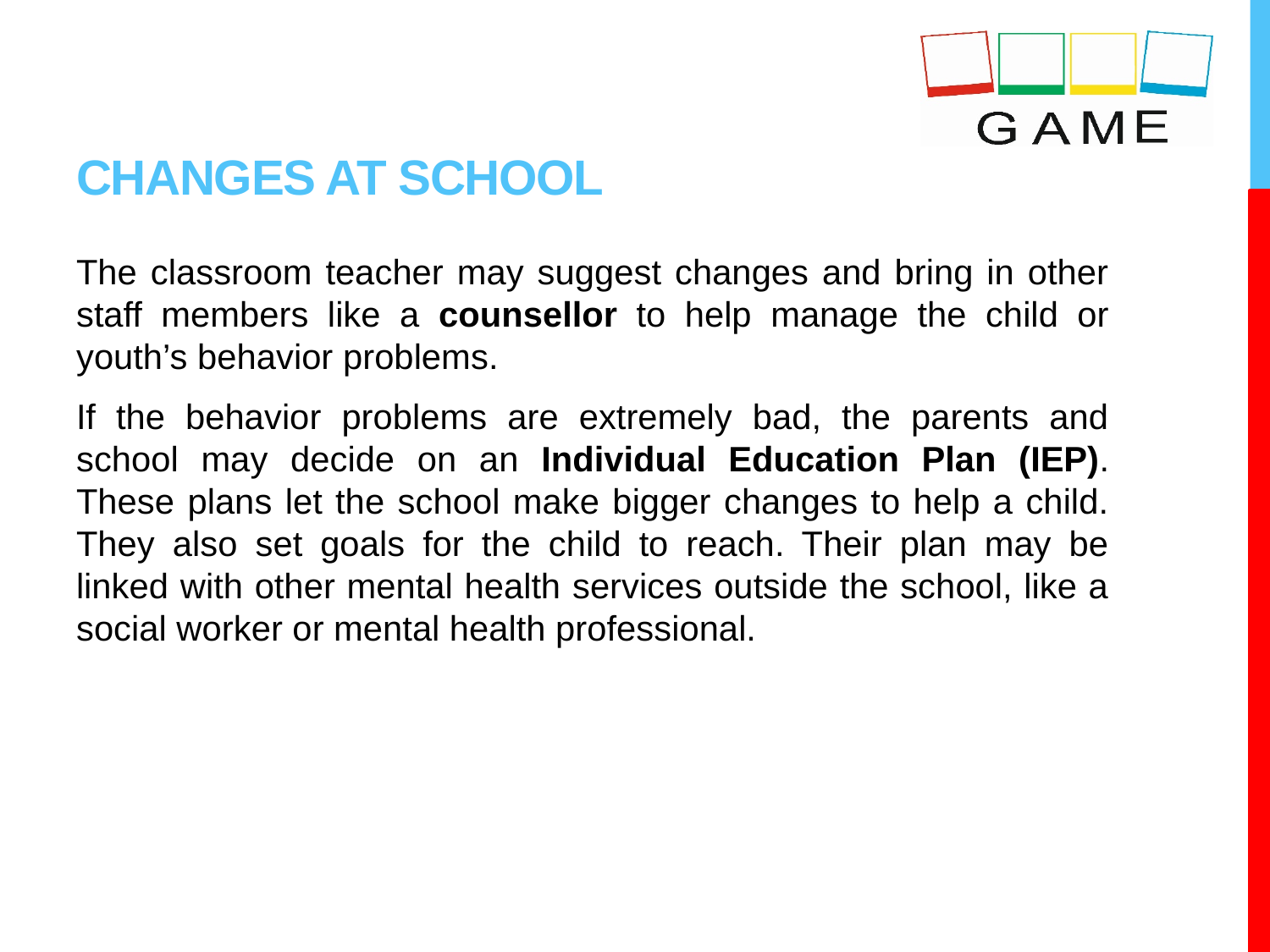

# Changes at school
The classroom teacher may suggest changes and bring in other staff members like a counsellor to help manage the child or youth’s behavior problems.
If the behavior problems are extremely bad, the parents and school may decide on an Individual Education Plan (IEP). These plans let the school make bigger changes to help a child. They also set goals for the child to reach. Their plan may be linked with other mental health services outside the school, like a social worker or mental health professional.